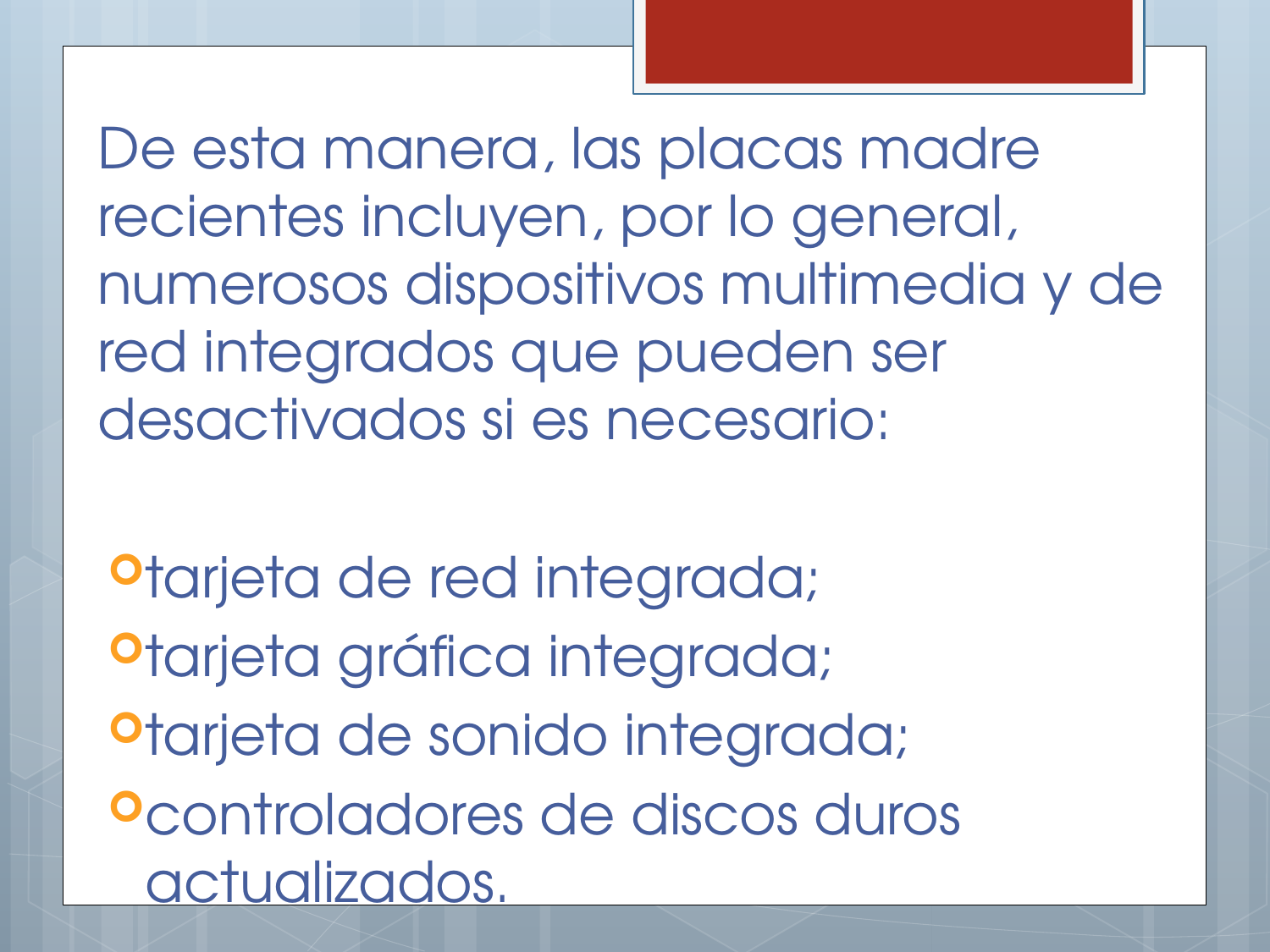

De esta manera, las placas madre recientes incluyen, por lo general, numerosos dispositivos multimedia y de red integrados que pueden ser desactivados si es necesario:

tarjeta de red integrada;
tarjeta gráfica integrada;
tarjeta de sonido integrada;
controladores de discos duros actualizados.